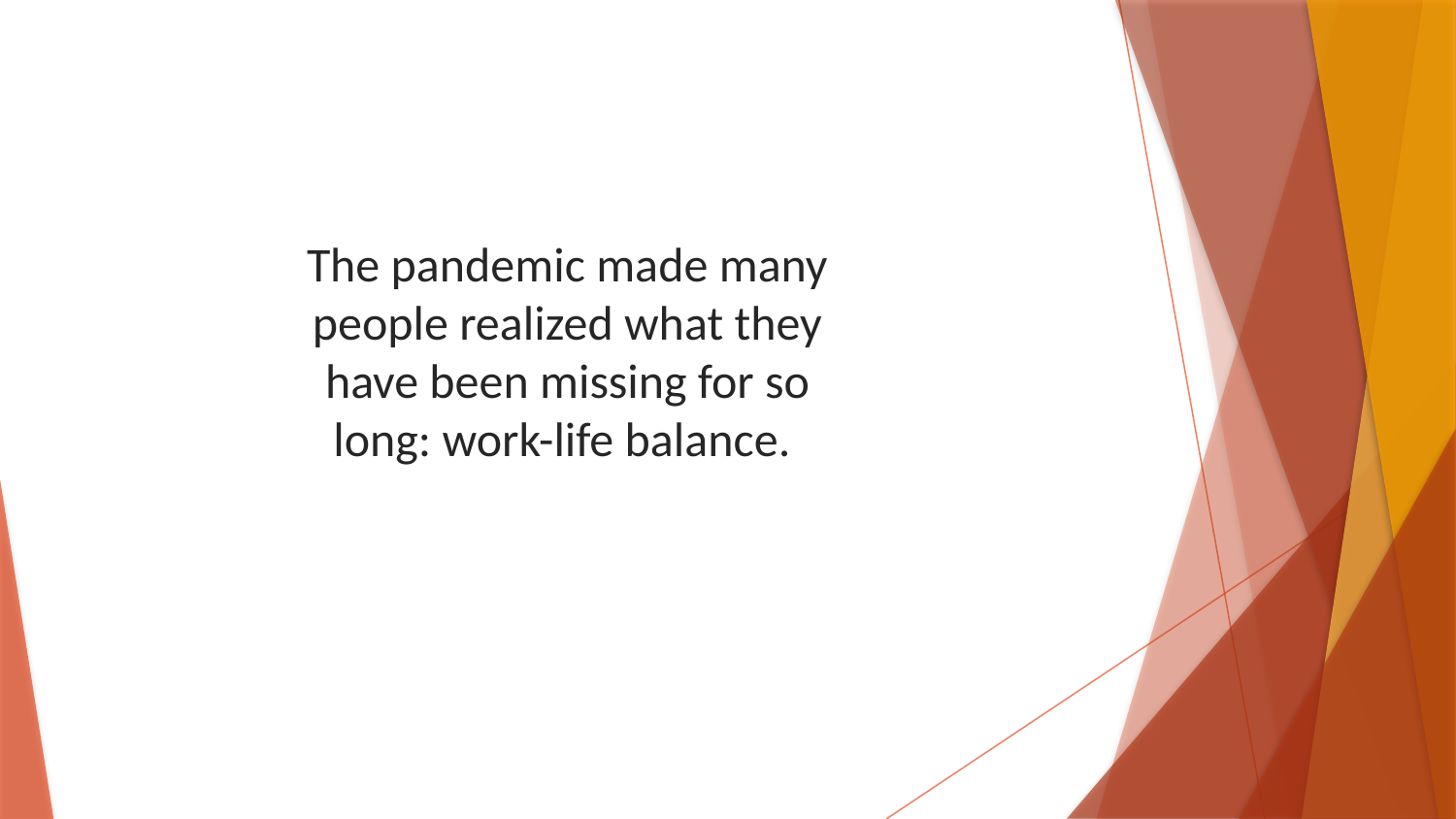

The pandemic made many people realized what they have been missing for so long: work-life balance.